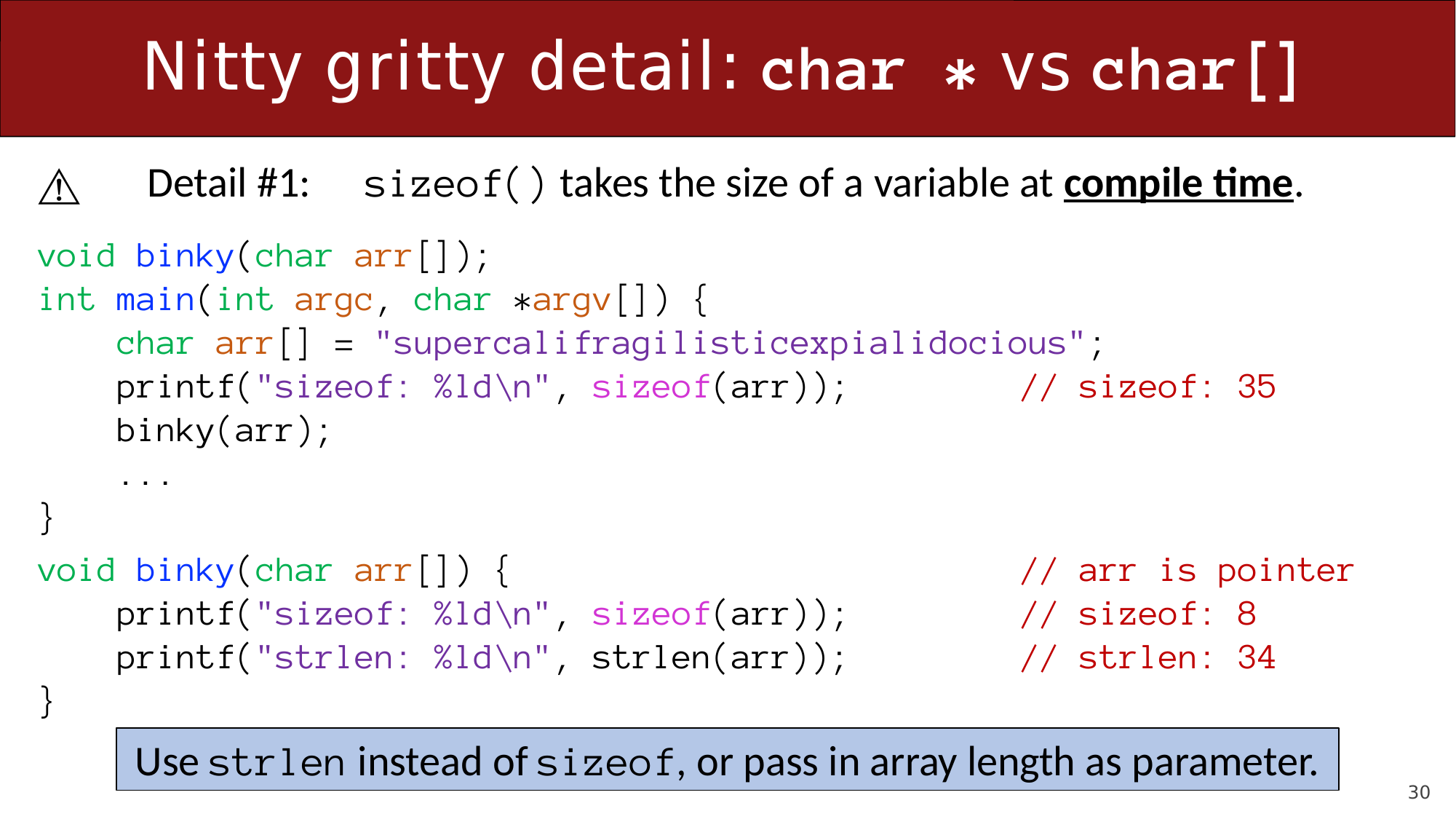

# Nitty gritty detail: char * vs char[]
⚠️
	Detail #1: 	sizeof() takes the size of a variable at compile time.
void binky(char arr[]);
int main(int argc, char *argv[]) {
    char arr[] = "supercalifragilisticexpialidocious";
    printf("sizeof: %ld\n", sizeof(arr)); 		// sizeof: 35
    binky(arr);
    ...
}
void binky(char arr[]) {					// arr is pointer
    printf("sizeof: %ld\n", sizeof(arr));		// sizeof: 8
    printf("strlen: %ld\n", strlen(arr)); 		// strlen: 34
}

Use strlen instead of sizeof, or pass in array length as parameter.